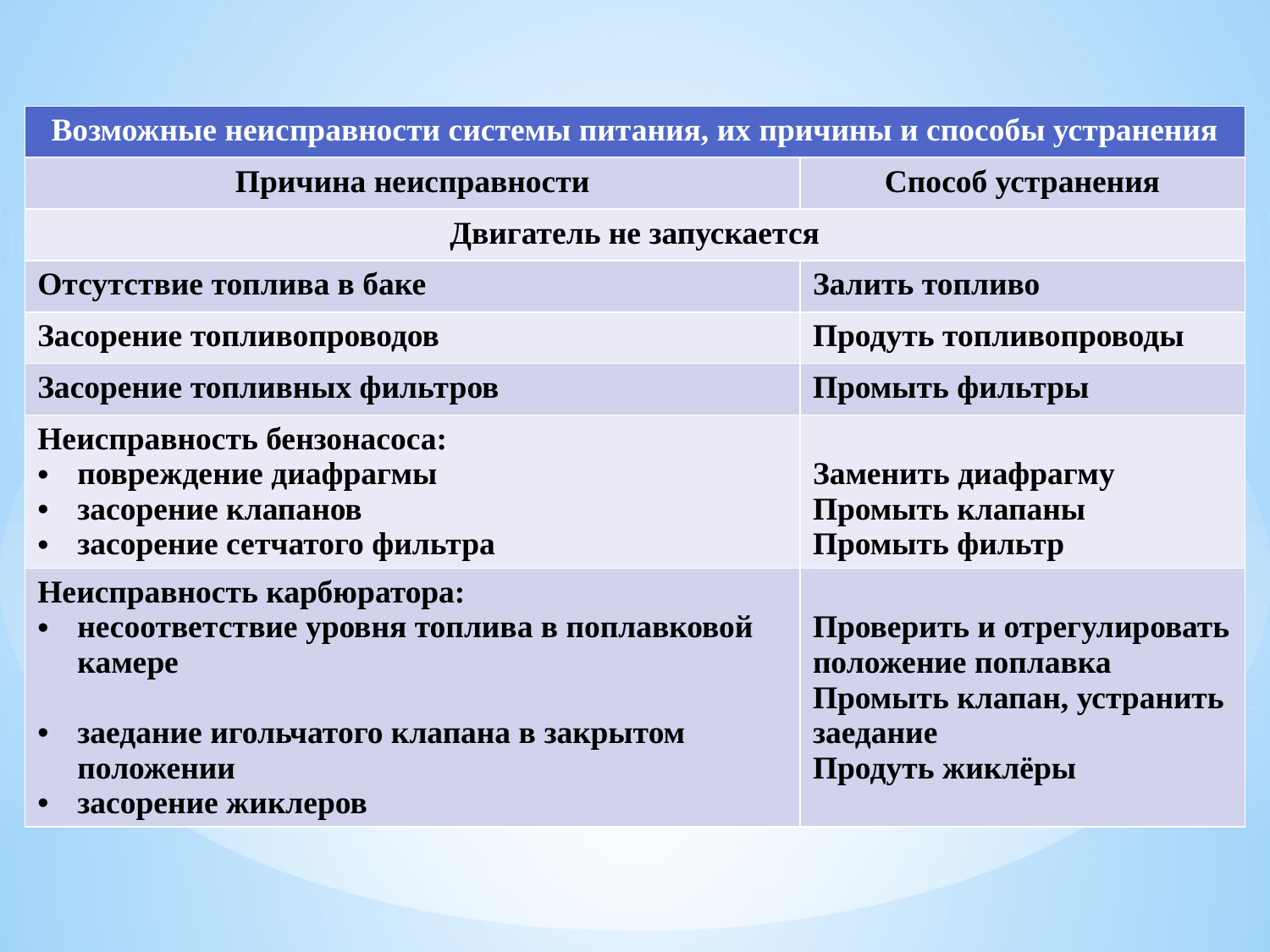

| Возможные неисправности системы питания, их причины и способы устранения |  |
| --- | --- |
| Причина неисправности | Способ устранения |
| Двигатель не запускается |  |
| Отсутствие топлива в баке | Залить топливо |
| Засорение топливопроводов | Продуть топливопроводы |
| Засорение топливных фильтров | Промыть фильтры |
| Неисправность бензонасоса: повреждение диафрагмы засорение клапанов засорение сетчатого фильтра | Заменить диафрагму Промыть клапаны Промыть фильтр |
| Неисправность карбюратора: несоответствие уровня топлива в поплавковой камере заедание игольчатого клапана в закрытом положении засорение жиклеров | Проверить и отрегулировать положение поплавка Промыть клапан, устранить заедание Продуть жиклёры |